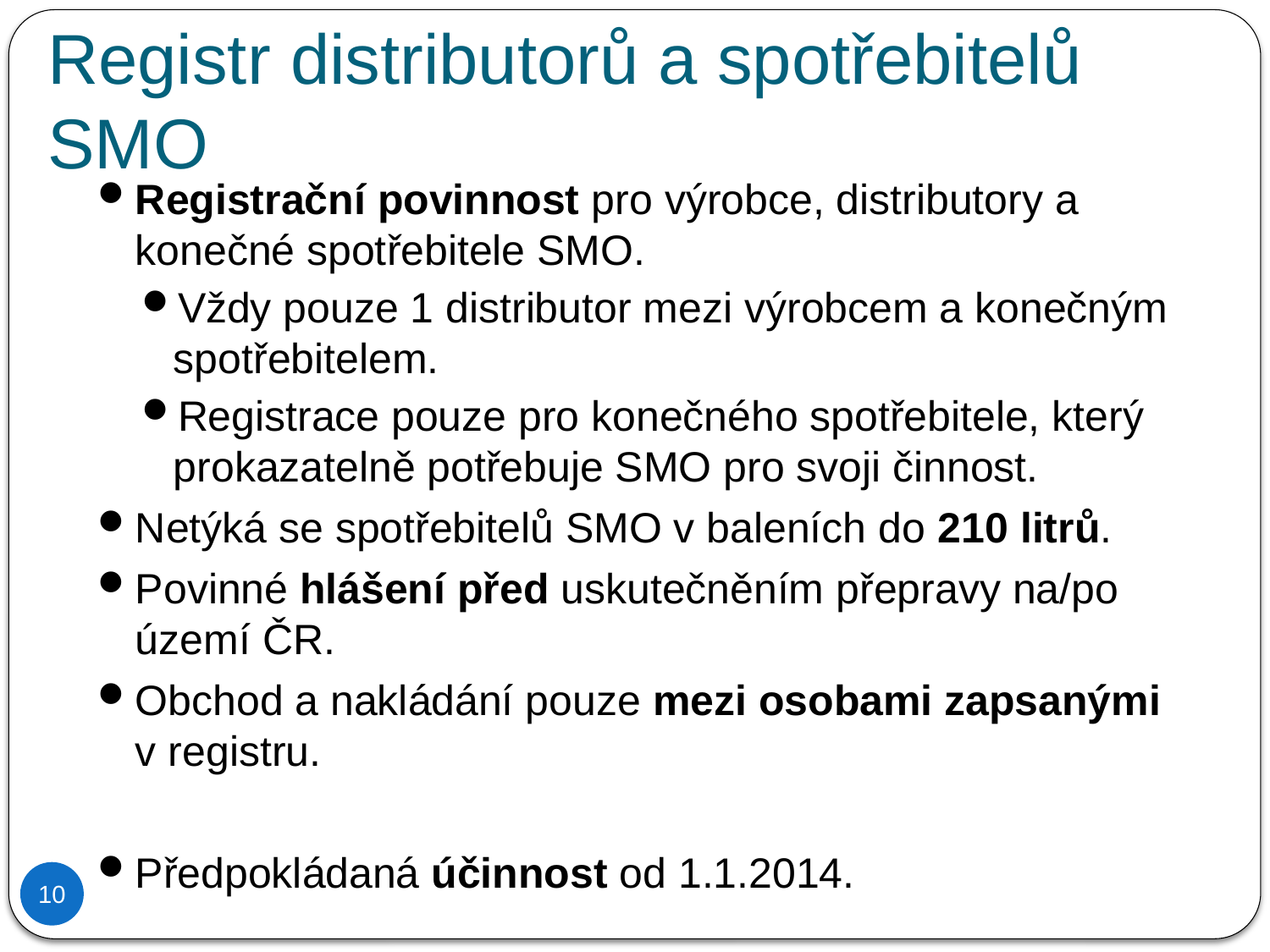

Registr distributorů a spotřebitelů SMO
Registrační povinnost pro výrobce, distributory a konečné spotřebitele SMO.
Vždy pouze 1 distributor mezi výrobcem a konečným spotřebitelem.
Registrace pouze pro konečného spotřebitele, který prokazatelně potřebuje SMO pro svoji činnost.
Netýká se spotřebitelů SMO v baleních do 210 litrů.
Povinné hlášení před uskutečněním přepravy na/po území ČR.
Obchod a nakládání pouze mezi osobami zapsanými v registru.

Předpokládaná účinnost od 1.1.2014.

10